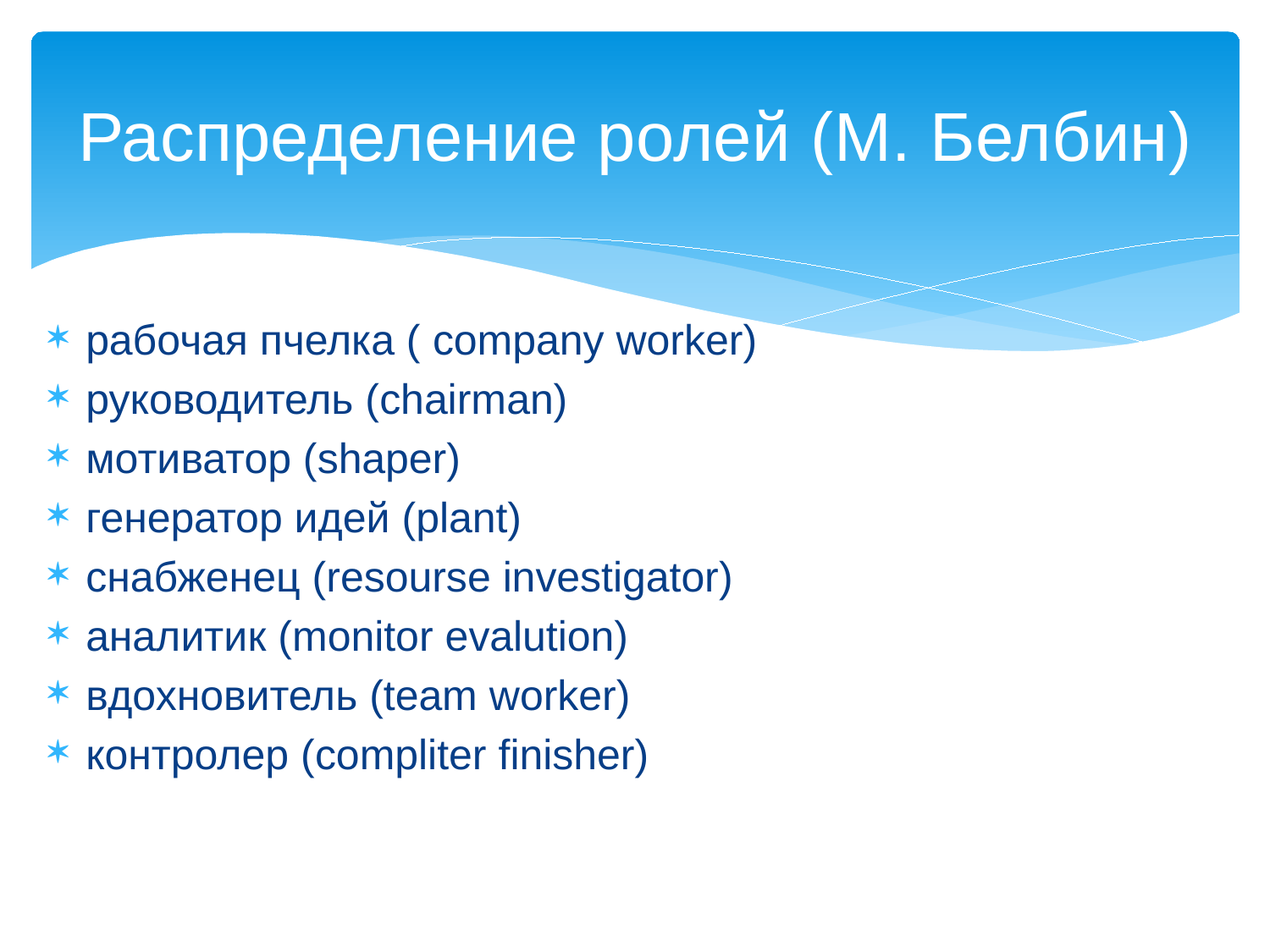

# Распределение ролей (М. Белбин)
рабочая пчелка ( company worker)
руководитель (chairman)
мотиватор (shaper)
генератор идей (plant)
снабженец (resourse investigator)
аналитик (monitor evalution)
вдохновитель (team worker)
контролер (compliter finisher)